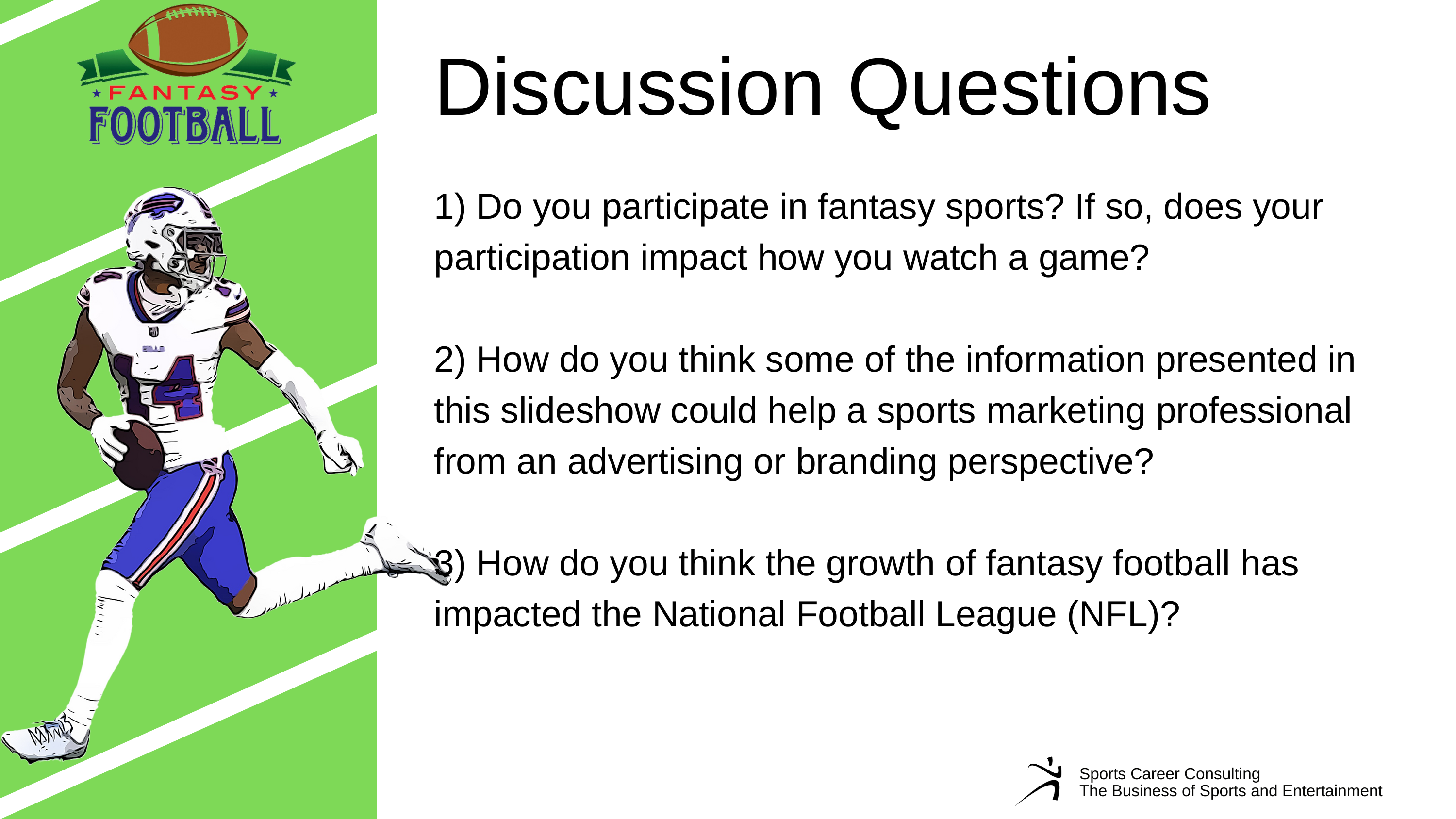

Discussion Questions

1) Do you participate in fantasy sports? If so, does your participation impact how you watch a game?

2) How do you think some of the information presented in this slideshow could help a sports marketing professional from an advertising or branding perspective?

3) How do you think the growth of fantasy football has impacted the National Football League (NFL)?

Sports Career Consulting
The Business of Sports and Entertainment